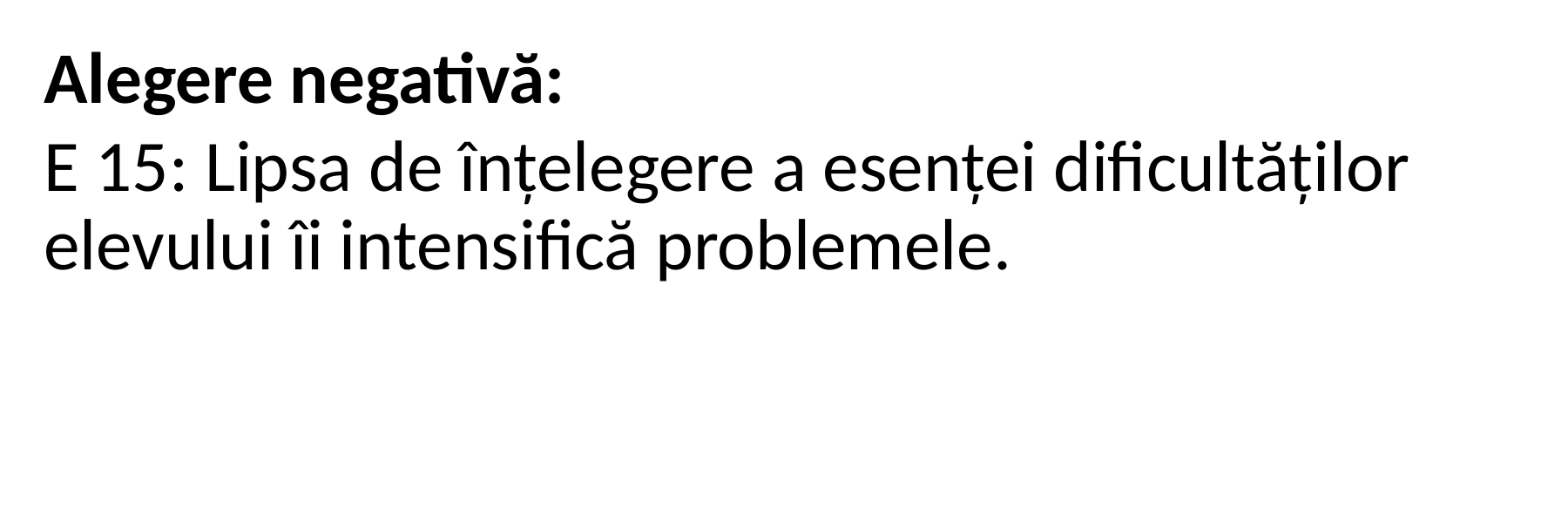

Alegere negativă:
E 15: Lipsa de înțelegere a esenței dificultăților elevului îi intensifică problemele.